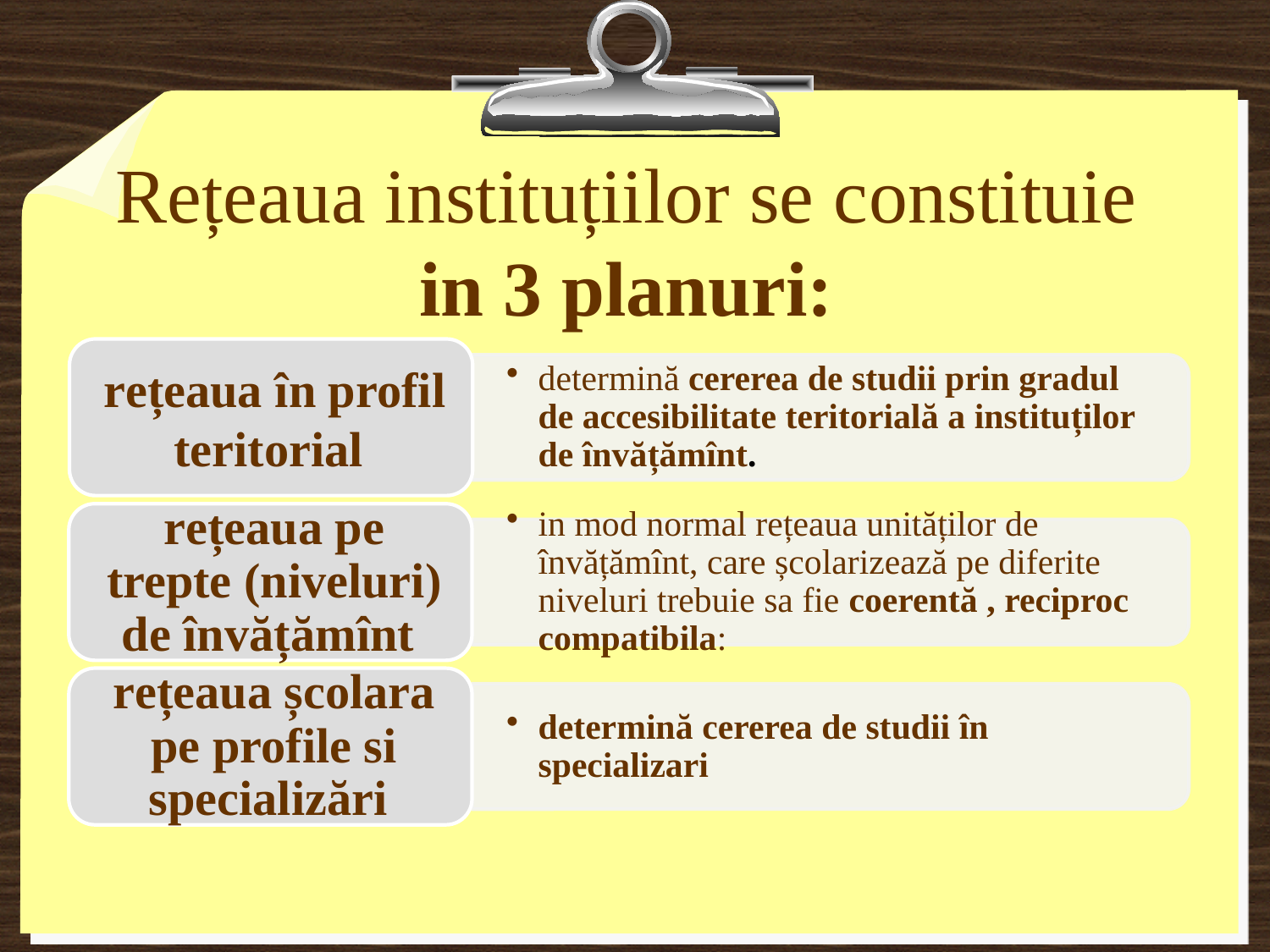

# Rețeaua instituțiilor se constituie in 3 planuri:
determină cererea de studii prin gradul de accesibilitate teritorială a instituților de învățămînt.
rețeaua în profil teritorial
in mod normal rețeaua unităților de învățămînt, care școlarizează pe diferite niveluri trebuie sa fie coerentă , reciproc compatibila:
rețeaua pe trepte (niveluri) de învățămînt
determină cererea de studii în specializari
rețeaua școlara pe profile si specializări